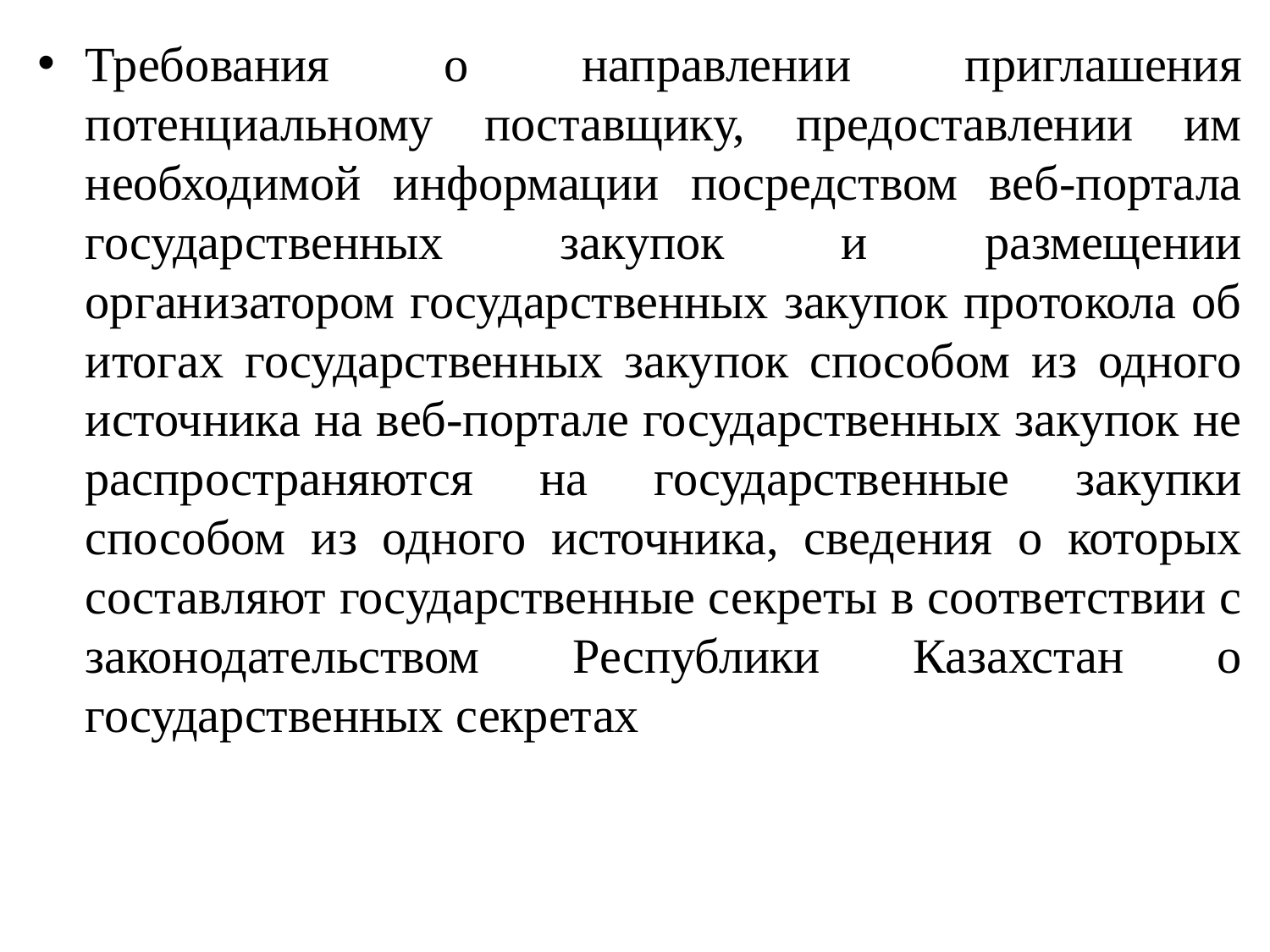

Требования о направлении приглашения потенциальному поставщику, предоставлении им необходимой информации посредством веб-портала государственных закупок и размещении организатором государственных закупок протокола об итогах государственных закупок способом из одного источника на веб-портале государственных закупок не распространяются на государственные закупки способом из одного источника, сведения о которых составляют государственные секреты в соответствии с законодательством Республики Казахстан о государственных секретах